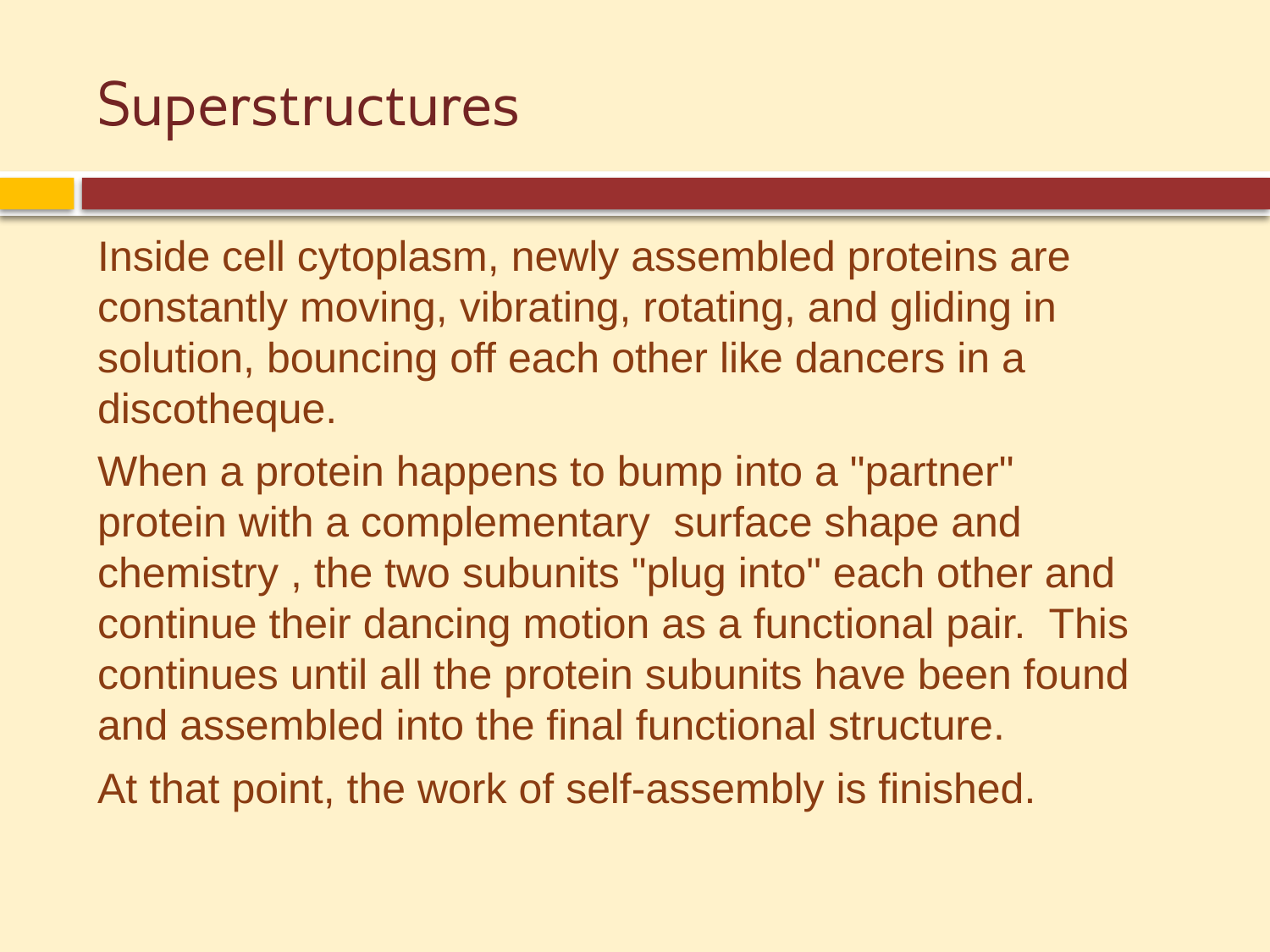

# Superstructures
Inside cell cytoplasm, newly assembled proteins are constantly moving, vibrating, rotating, and gliding in solution, bouncing off each other like dancers in a discotheque.
When a protein happens to bump into a "partner" protein with a complementary  surface shape and chemistry , the two subunits "plug into" each other and continue their dancing motion as a functional pair.  This continues until all the protein subunits have been found and assembled into the final functional structure.
At that point, the work of self-assembly is finished.